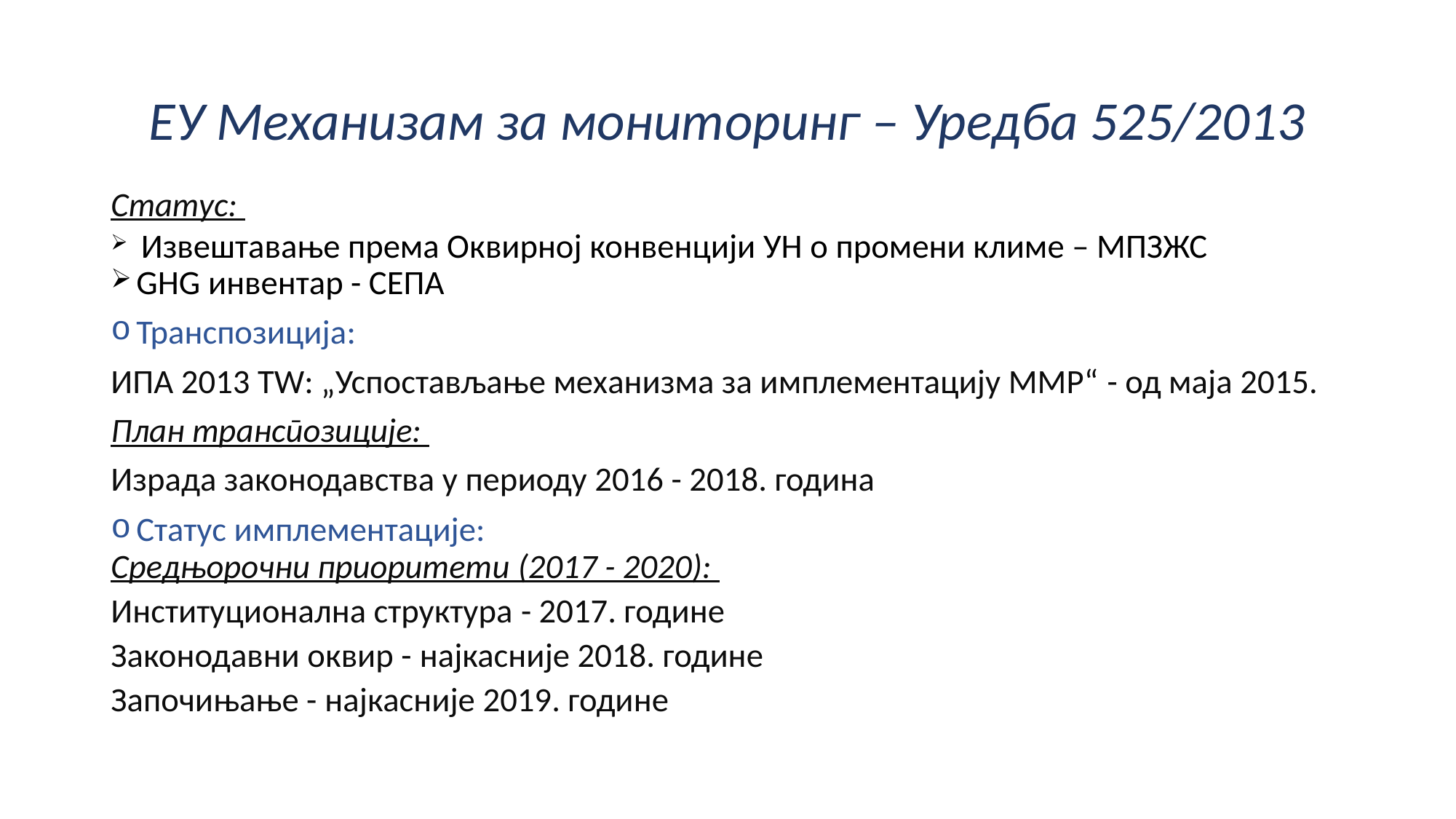

# ЕУ Механизам за мониторинг – Уредба 525/2013
Статус:
 Извештавање према Оквирној конвенцији УН о промени климе – МПЗЖС
GHG инвентар - СЕПА
Транспозиција:
ИПА 2013 TW: „Успостављање механизма за имплементацију ММР“ - од маја 2015.
План транспозиције:
Израда законодавства у периоду 2016 - 2018. година
Статус имплементације:
Средњорочни приоритети (2017 - 2020):
Институционална структура - 2017. године
Законодавни оквир - најкасније 2018. године
Започињање - најкасније 2019. године